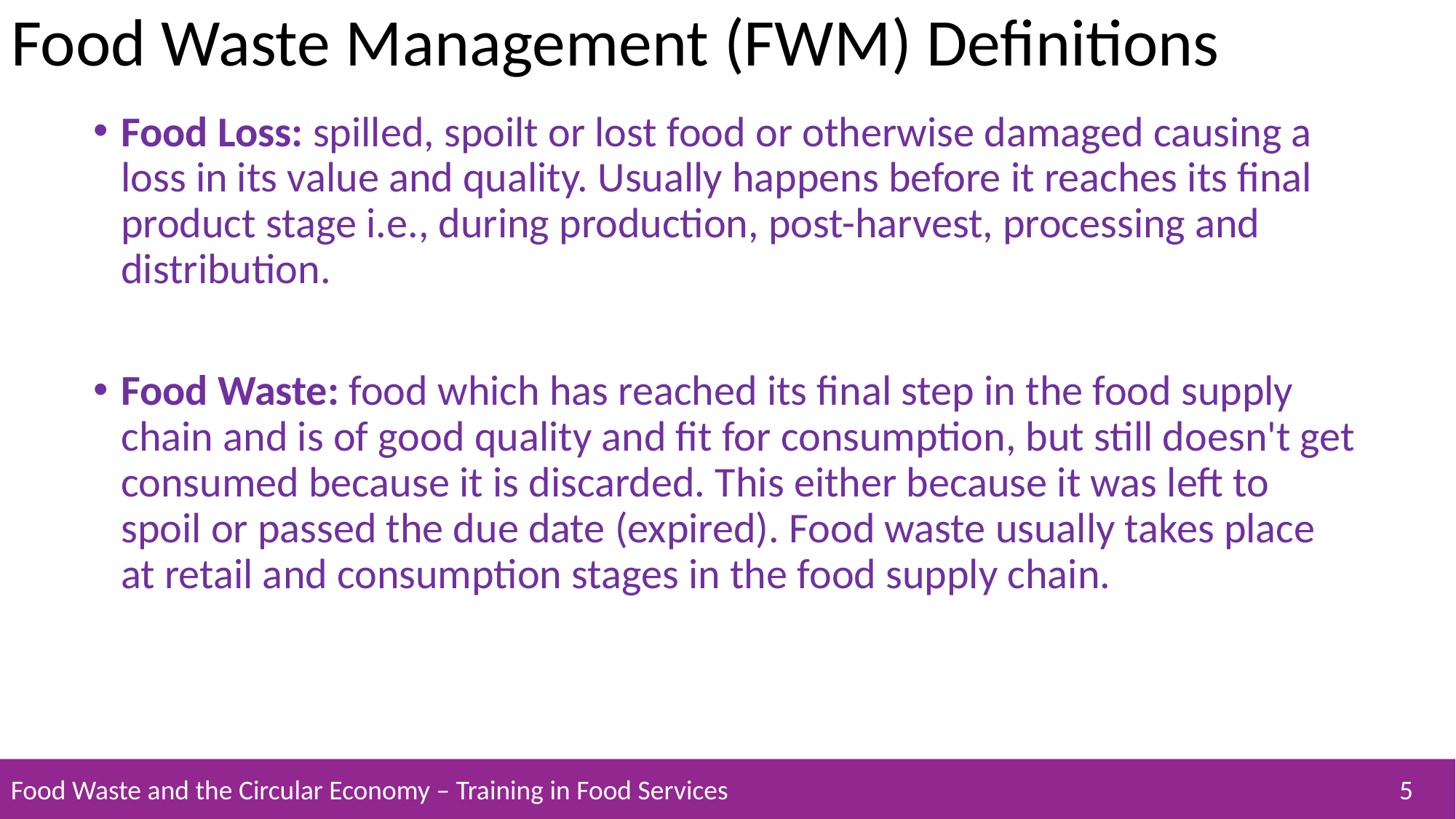

# Food Waste Management (FWM) Definitions
Food Loss: spilled, spoilt or lost food or otherwise damaged causing a loss in its value and quality. Usually happens before it reaches its final product stage i.e., during production, post-harvest, processing and distribution.

Food Waste: food which has reached its final step in the food supply chain and is of good quality and fit for consumption, but still doesn't get consumed because it is discarded. This either because it was left to spoil or passed the due date (expired). Food waste usually takes place at retail and consumption stages in the food supply chain.